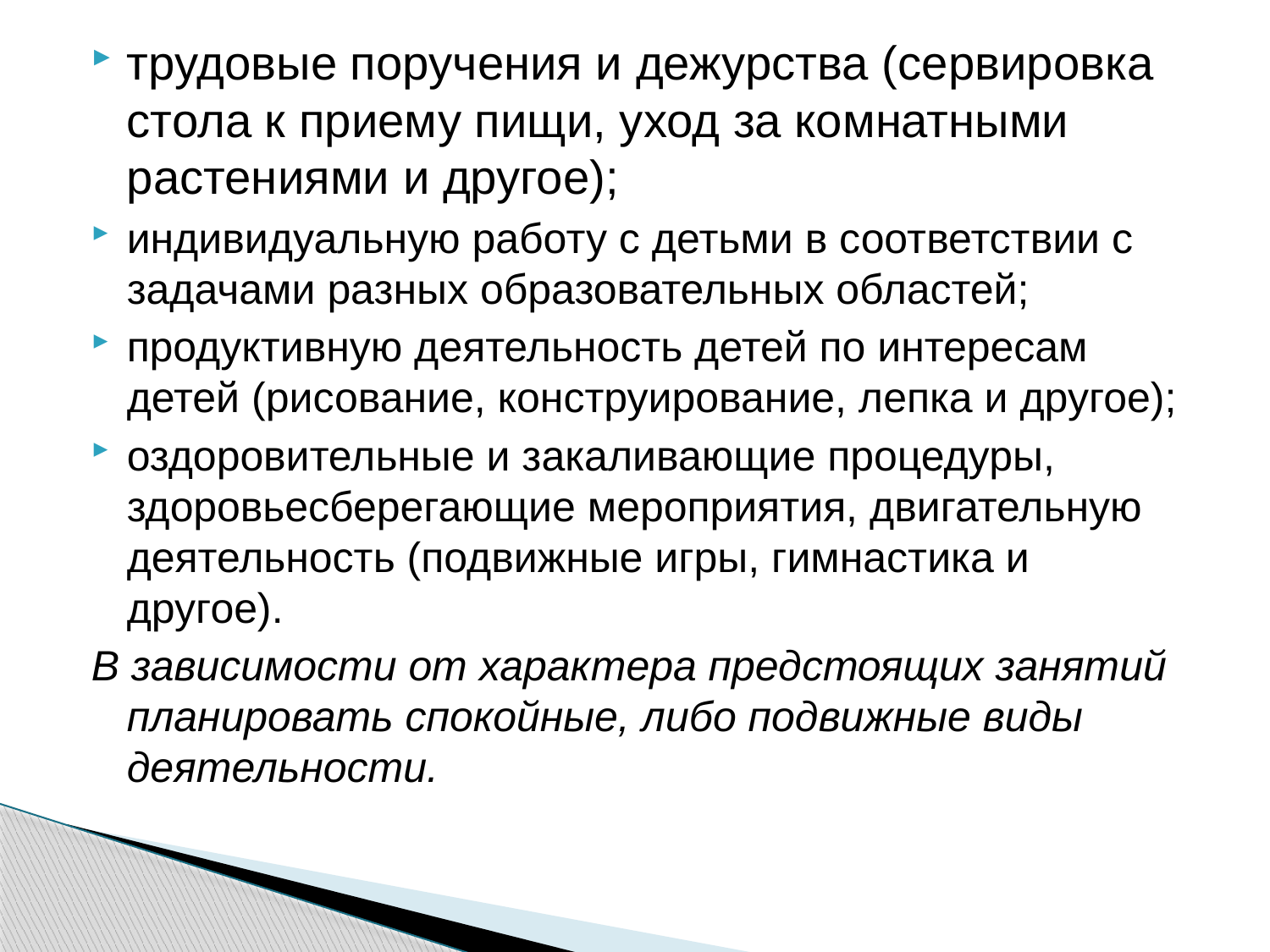

трудовые поручения и дежурства (сервировка стола к приему пищи, уход за комнатными растениями и другое);
индивидуальную работу с детьми в соответствии с задачами разных образовательных областей;
продуктивную деятельность детей по интересам детей (рисование, конструирование, лепка и другое);
оздоровительные и закаливающие процедуры, здоровьесберегающие мероприятия, двигательную деятельность (подвижные игры, гимнастика и другое).
В зависимости от характера предстоящих занятий планировать спокойные, либо подвижные виды деятельности.

#